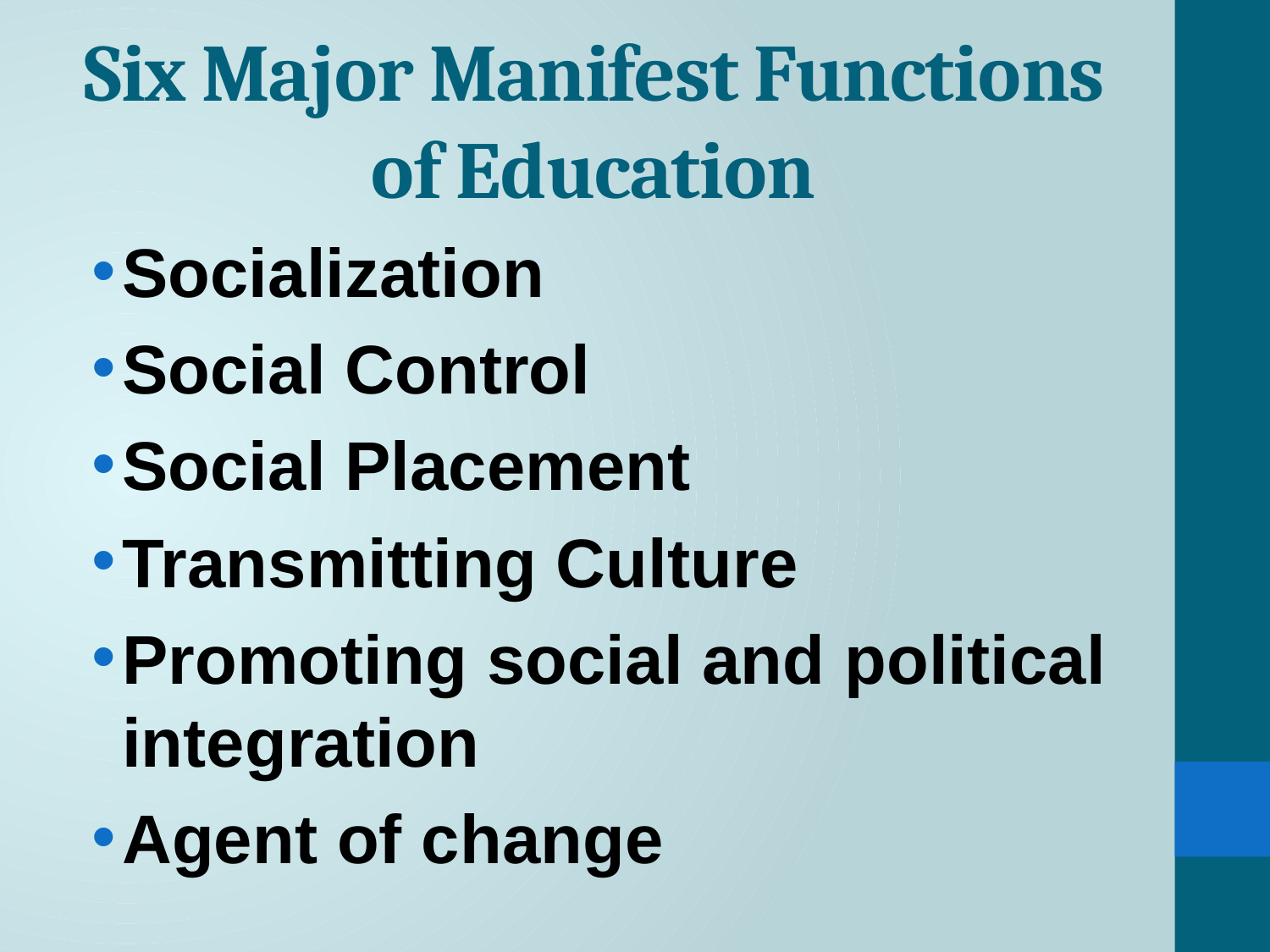

# Six Major Manifest Functions of Education
Socialization
Social Control
Social Placement
Transmitting Culture
Promoting social and political integration
Agent of change